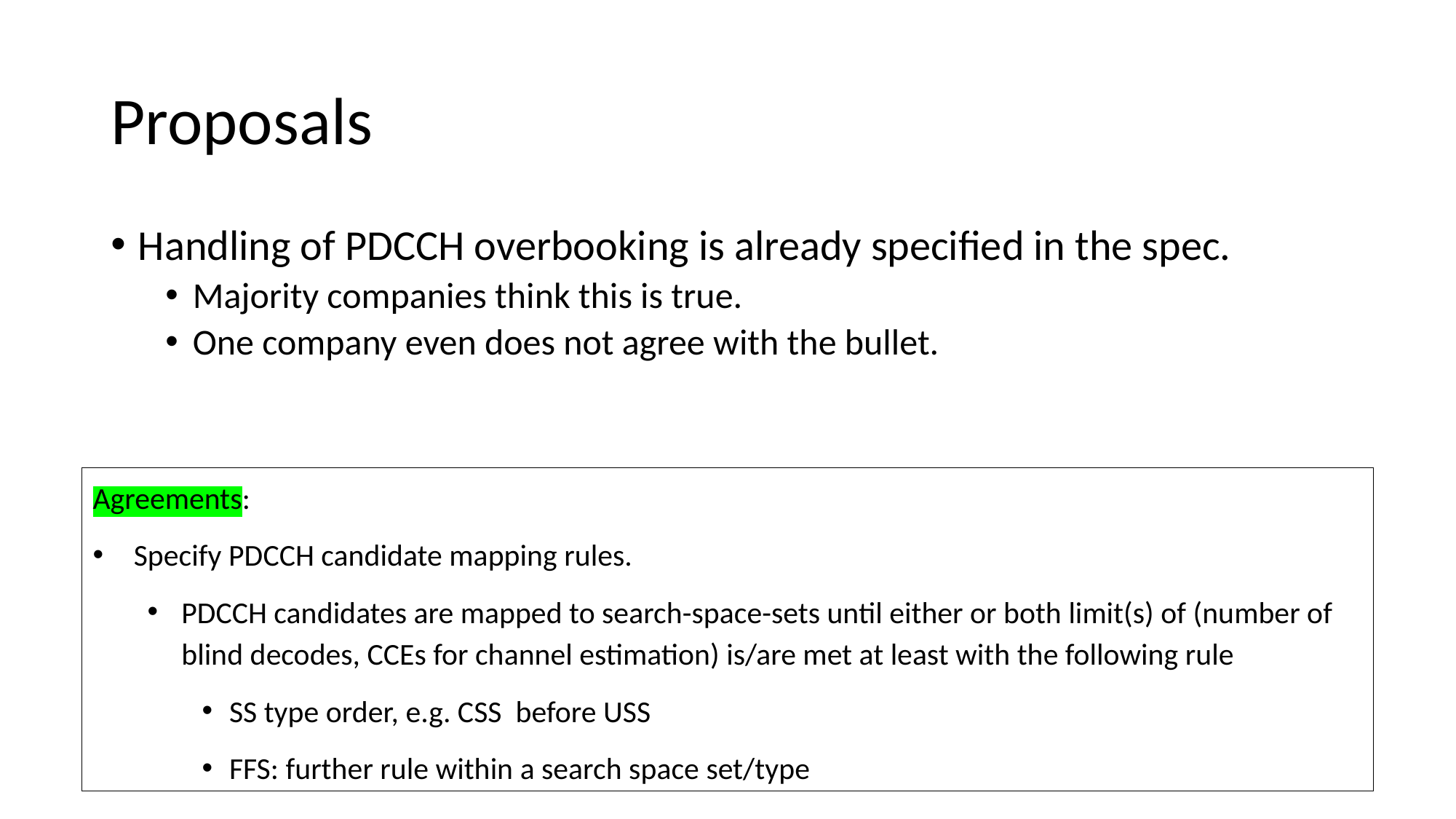

# Proposals
Handling of PDCCH overbooking is already specified in the spec.
Majority companies think this is true.
One company even does not agree with the bullet.
Agreements:
Specify PDCCH candidate mapping rules.
PDCCH candidates are mapped to search-space-sets until either or both limit(s) of (number of blind decodes, CCEs for channel estimation) is/are met at least with the following rule
SS type order, e.g. CSS  before USS
FFS: further rule within a search space set/type